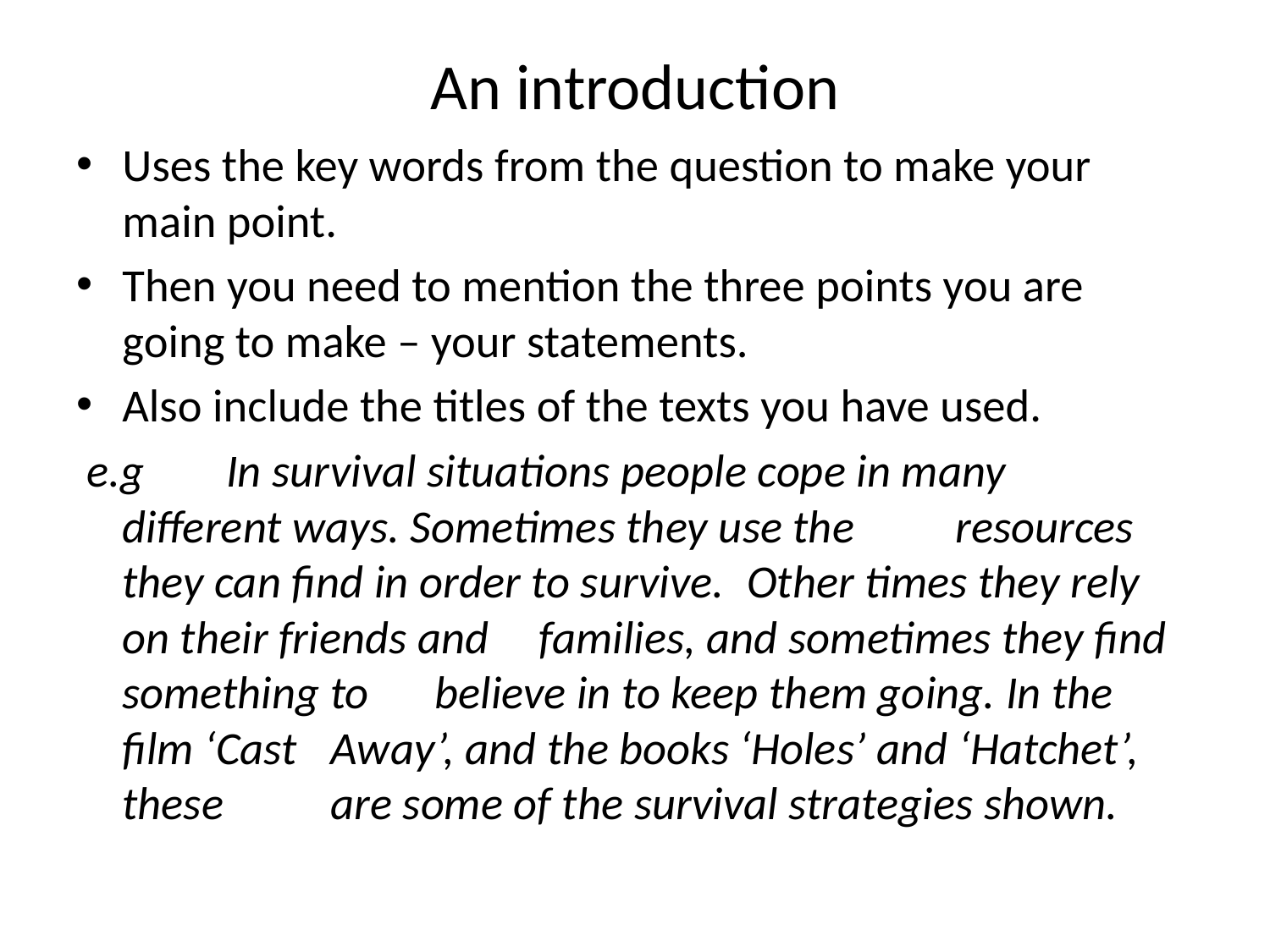

# An introduction
Uses the key words from the question to make your main point.
Then you need to mention the three points you are going to make – your statements.
Also include the titles of the texts you have used.
 e.g 	In survival situations people cope in many 	different ways. Sometimes they use the 	resources they can find in order to survive. 	Other times they rely on their friends and 	families, and sometimes they find something to 	believe in to keep them going. In the film ‘Cast 	Away’, and the books ‘Holes’ and ‘Hatchet’, these 	are some of the survival strategies shown.